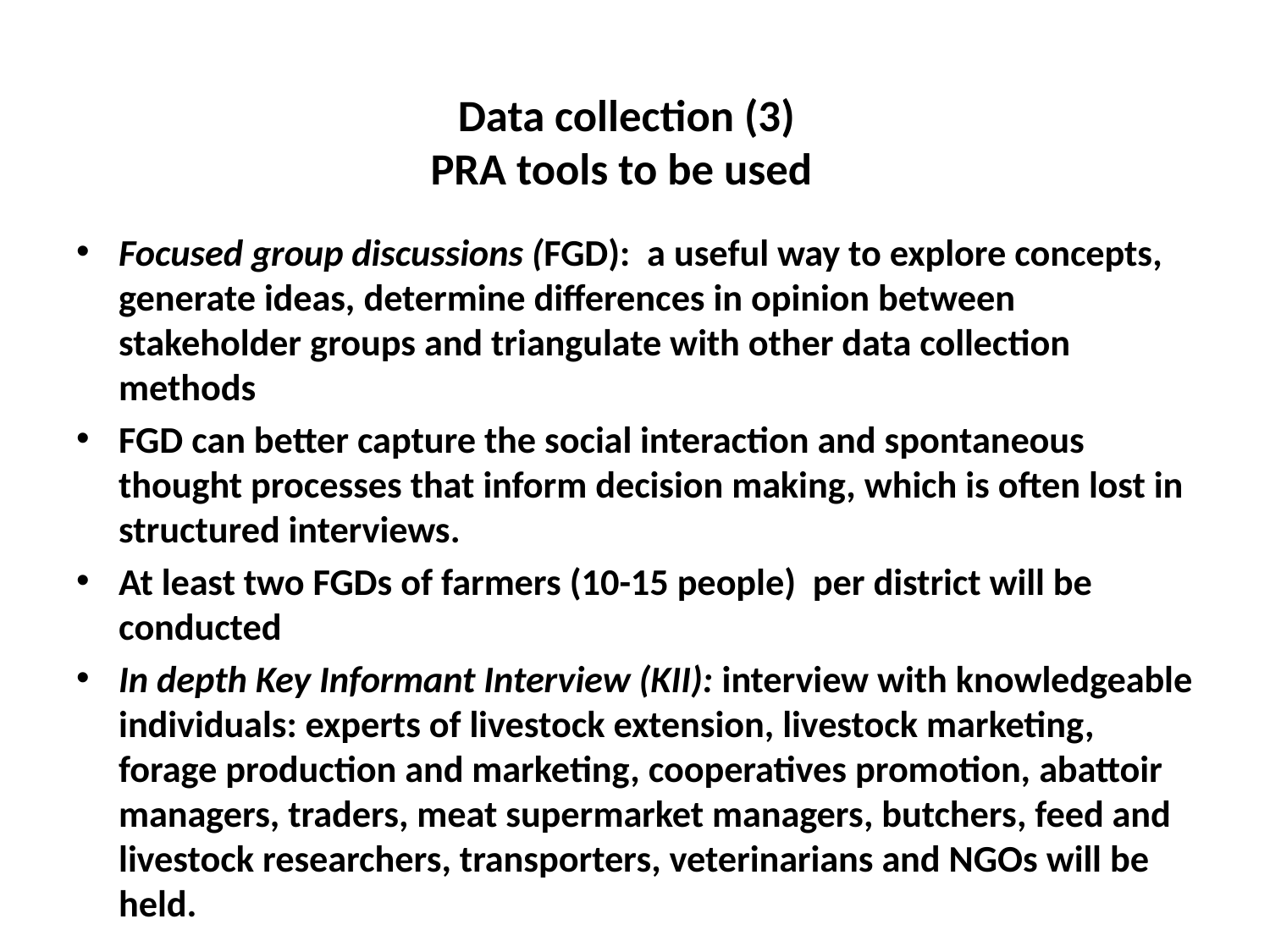

# Data collection (3) PRA tools to be used
Focused group discussions (FGD):  a useful way to explore concepts, generate ideas, determine differences in opinion between stakeholder groups and triangulate with other data collection methods
FGD can better capture the social interaction and spontaneous thought processes that inform decision making, which is often lost in structured interviews.
At least two FGDs of farmers (10-15 people)  per district will be conducted
In depth Key Informant Interview (KII): interview with knowledgeable individuals: experts of livestock extension, livestock marketing, forage production and marketing, cooperatives promotion, abattoir managers, traders, meat supermarket managers, butchers, feed and livestock researchers, transporters, veterinarians and NGOs will be held.